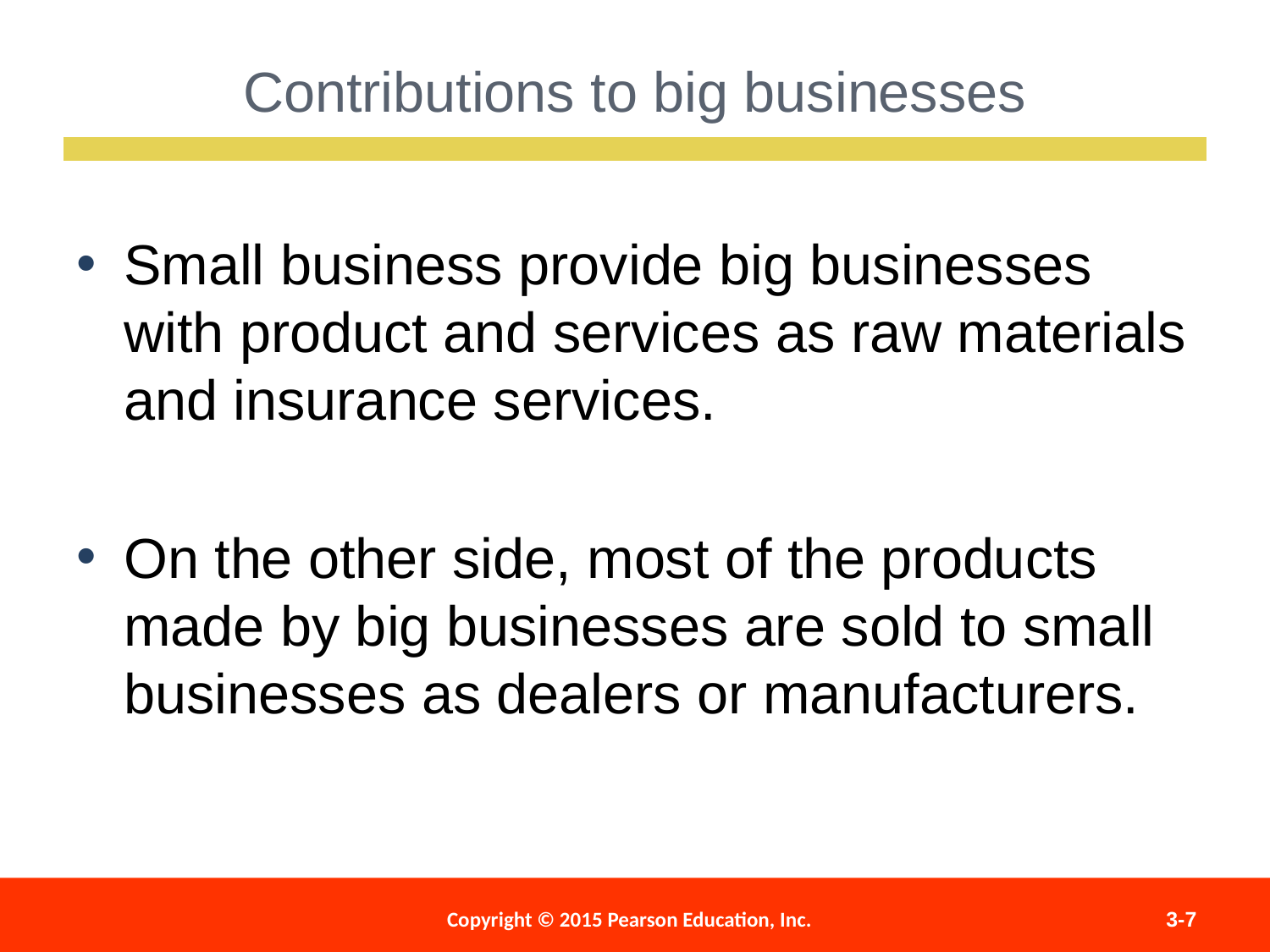

Contributions to big businesses
Small business provide big businesses with product and services as raw materials and insurance services.

On the other side, most of the products made by big businesses are sold to small businesses as dealers or manufacturers.